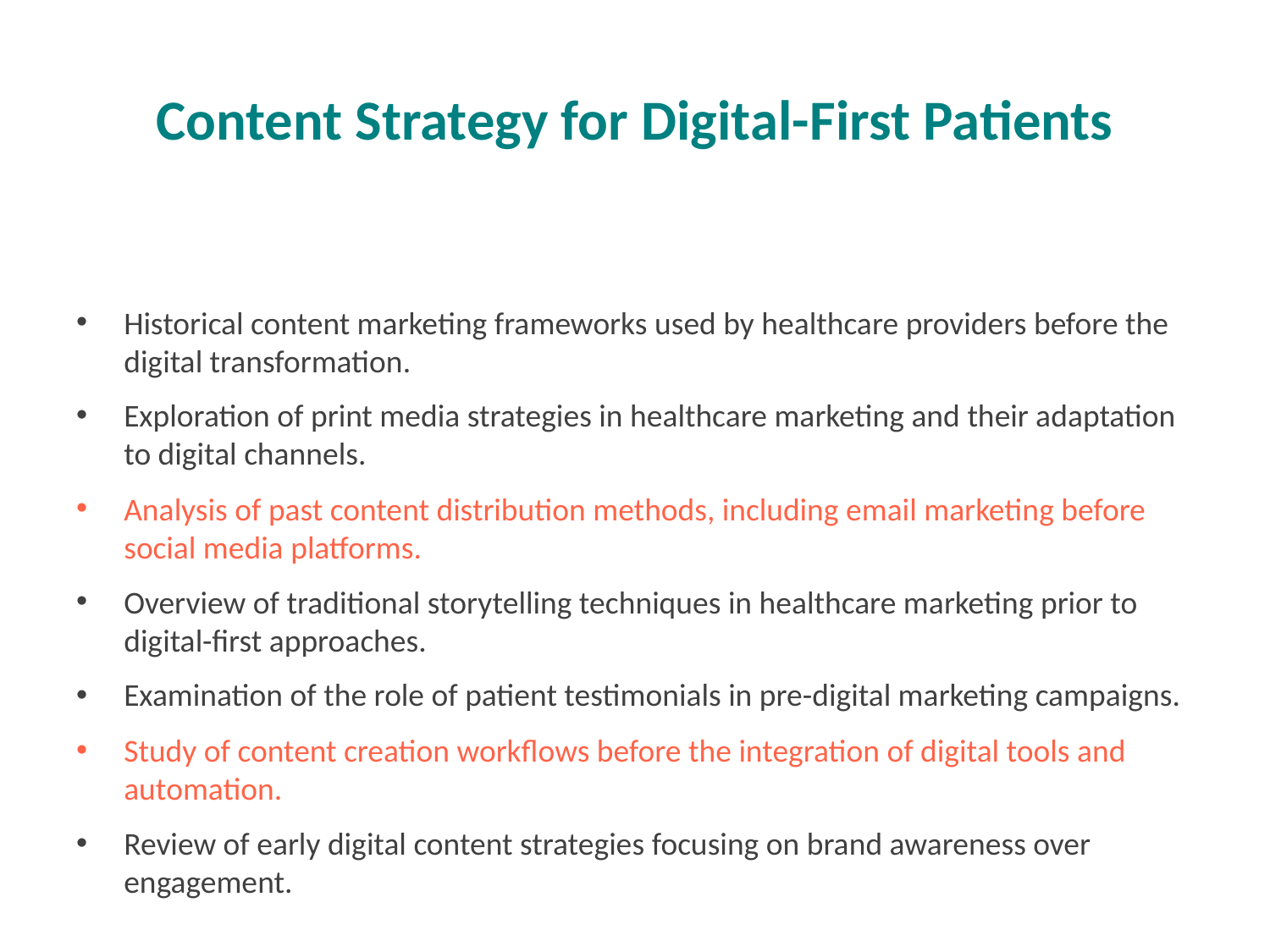

# Content Strategy for Digital-First Patients

Historical content marketing frameworks used by healthcare providers before the digital transformation.
Exploration of print media strategies in healthcare marketing and their adaptation to digital channels.
Analysis of past content distribution methods, including email marketing before social media platforms.
Overview of traditional storytelling techniques in healthcare marketing prior to digital-first approaches.
Examination of the role of patient testimonials in pre-digital marketing campaigns.
Study of content creation workflows before the integration of digital tools and automation.
Review of early digital content strategies focusing on brand awareness over engagement.